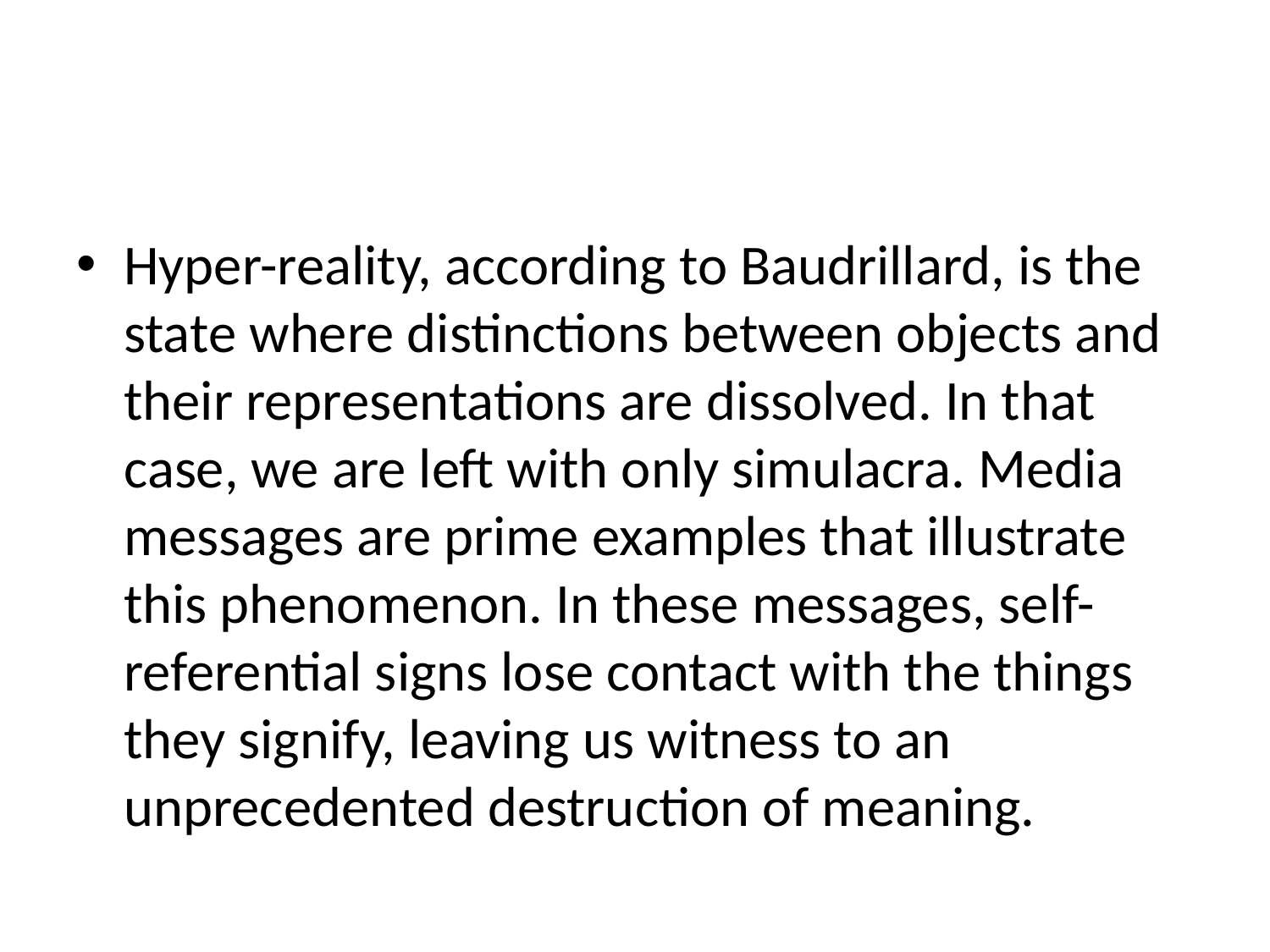

#
Hyper-reality, according to Baudrillard, is the state where distinctions between objects and their representations are dissolved. In that case, we are left with only simulacra. Media messages are prime examples that illustrate this phenomenon. In these messages, self-referential signs lose contact with the things they signify, leaving us witness to an unprecedented destruction of meaning.